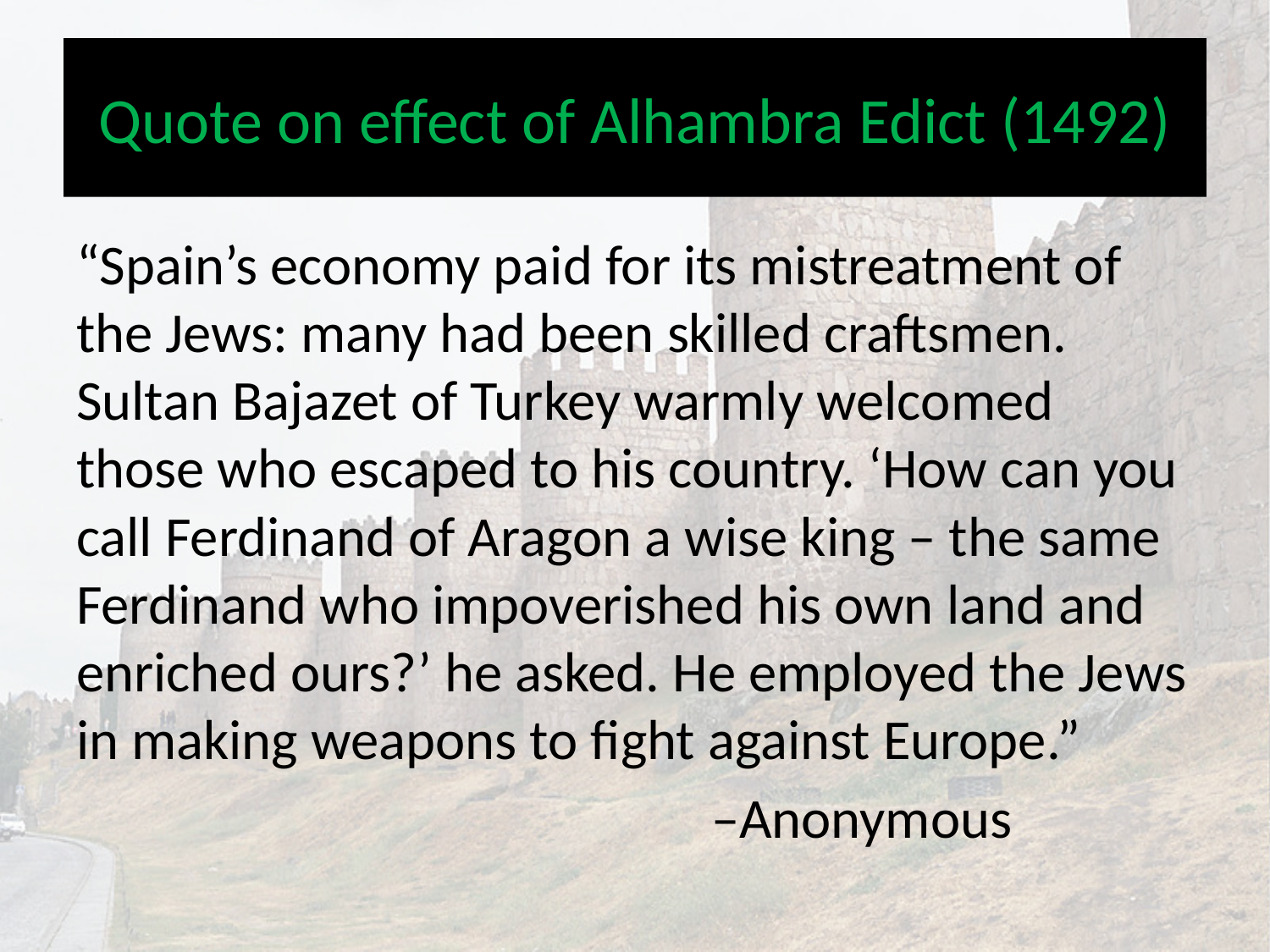

# Quote on effect of Alhambra Edict (1492)
“Spain’s economy paid for its mistreatment of the Jews: many had been skilled craftsmen. Sultan Bajazet of Turkey warmly welcomed those who escaped to his country. ‘How can you call Ferdinand of Aragon a wise king – the same Ferdinand who impoverished his own land and enriched ours?’ he asked. He employed the Jews in making weapons to fight against Europe.”
					–Anonymous